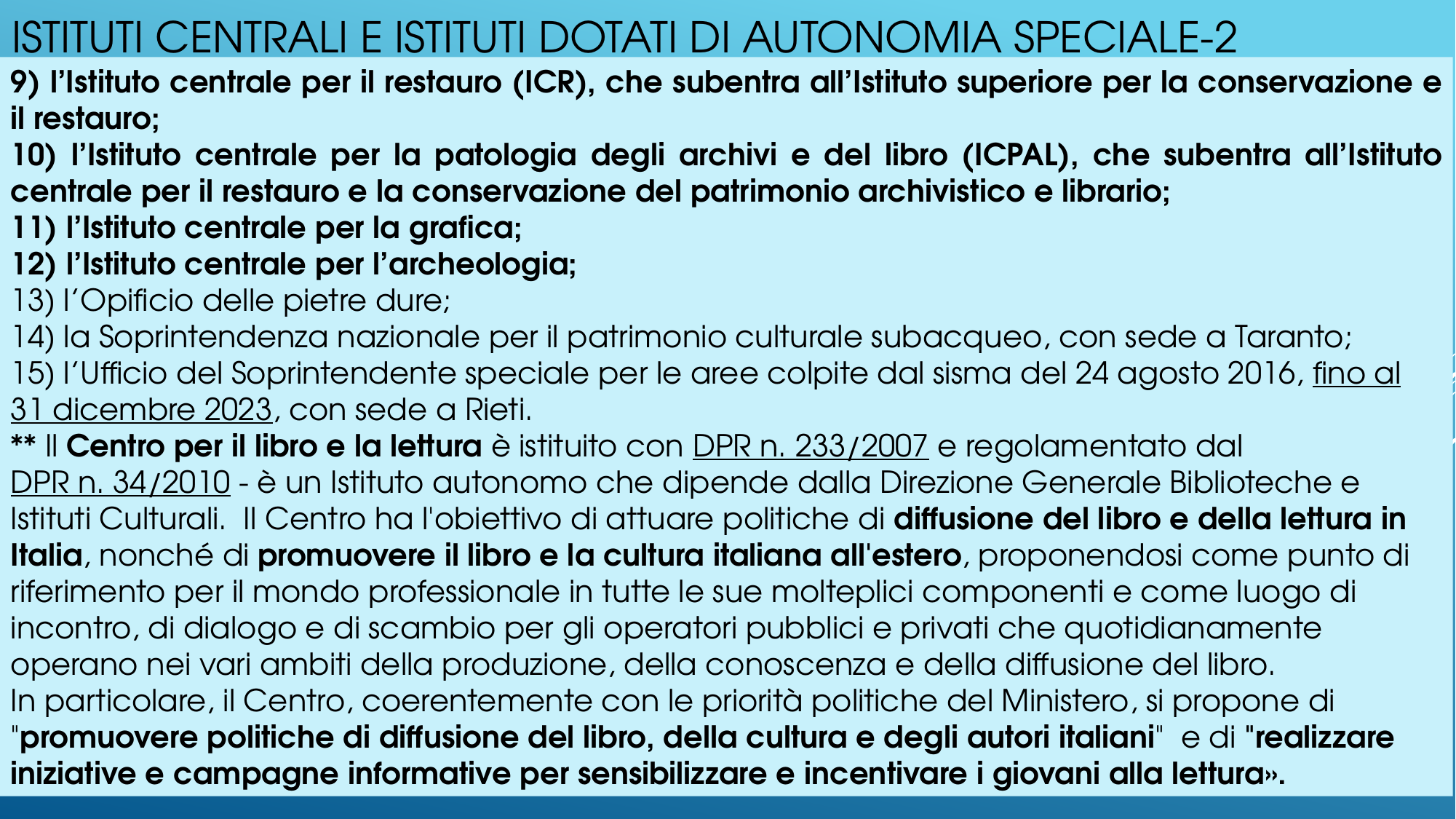

# Istituti centrali e istituti dotati di autonomia speciale-2
9) l’Istituto centrale per il restauro (ICR), che subentra all’Istituto superiore per la conservazione e il restauro;
10) l’Istituto centrale per la patologia degli archivi e del libro (ICPAL), che subentra all’Istituto centrale per il restauro e la conservazione del patrimonio archivistico e librario;
11) l’Istituto centrale per la grafica;
12) l’Istituto centrale per l’archeologia;
13) l’Opificio delle pietre dure;
14) la Soprintendenza nazionale per il patrimonio culturale subacqueo, con sede a Taranto;
15) l’Ufficio del Soprintendente speciale per le aree colpite dal sisma del 24 agosto 2016, fino al 31 dicembre 2023, con sede a Rieti.
** Il Centro per il libro e la lettura è istituito con DPR n. 233/2007 e regolamentato dal DPR n. 34/2010 - è un Istituto autonomo che dipende dalla Direzione Generale Biblioteche e Istituti Culturali.  Il Centro ha l'obiettivo di attuare politiche di diffusione del libro e della lettura in Italia, nonché di promuovere il libro e la cultura italiana all'estero, proponendosi come punto di riferimento per il mondo professionale in tutte le sue molteplici componenti e come luogo di incontro, di dialogo e di scambio per gli operatori pubblici e privati che quotidianamente operano nei vari ambiti della produzione, della conoscenza e della diffusione del libro.
In particolare, il Centro, coerentemente con le priorità politiche del Ministero, si propone di "promuovere politiche di diffusione del libro, della cultura e degli autori italiani"  e di "realizzare iniziative e campagne informative per sensibilizzare e incentivare i giovani alla lettura».